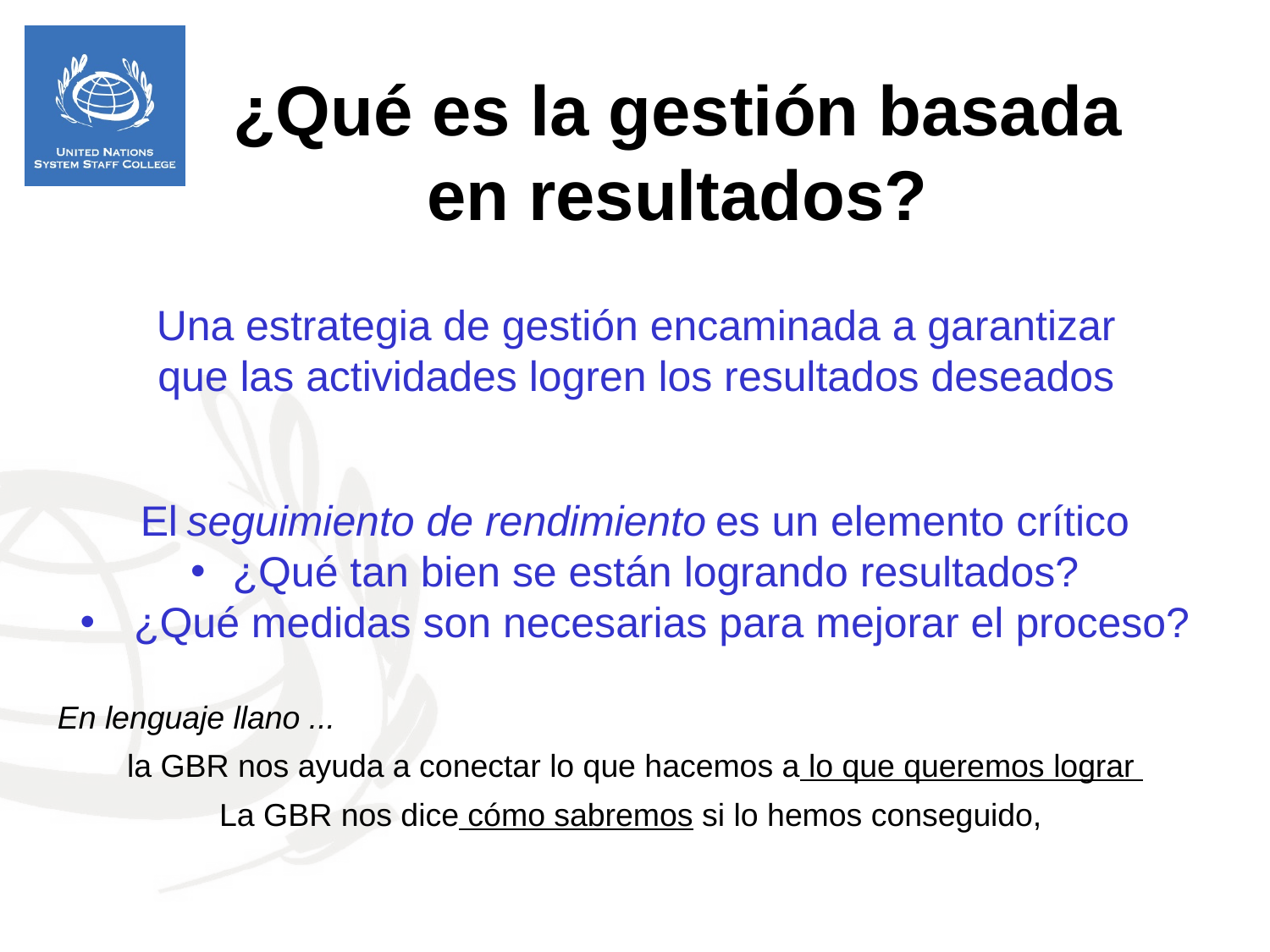

¿Qué es la gestión basada en resultados?
Una estrategia de gestión encaminada a garantizar
que las actividades logren los resultados deseados

El seguimiento de rendimiento es un elemento crítico
 ¿Qué tan bien se están logrando resultados?
  ¿Qué medidas son necesarias para mejorar el proceso?

En lenguaje llano ...
la GBR nos ayuda a conectar lo que hacemos a lo que queremos lograr
La GBR nos dice cómo sabremos si lo hemos conseguido,